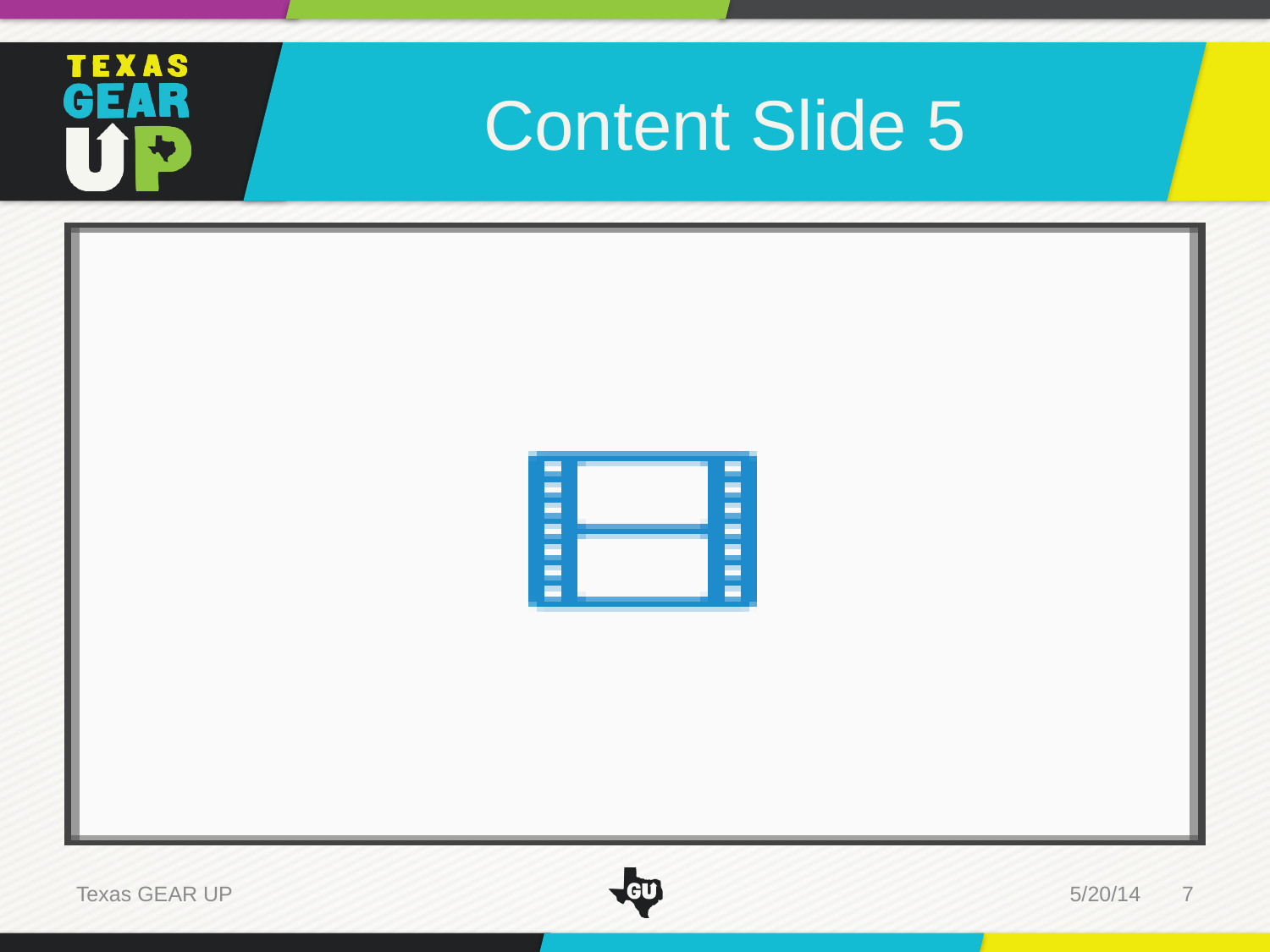

Content Slide 5

5/20/14
7
Texas GEAR UP